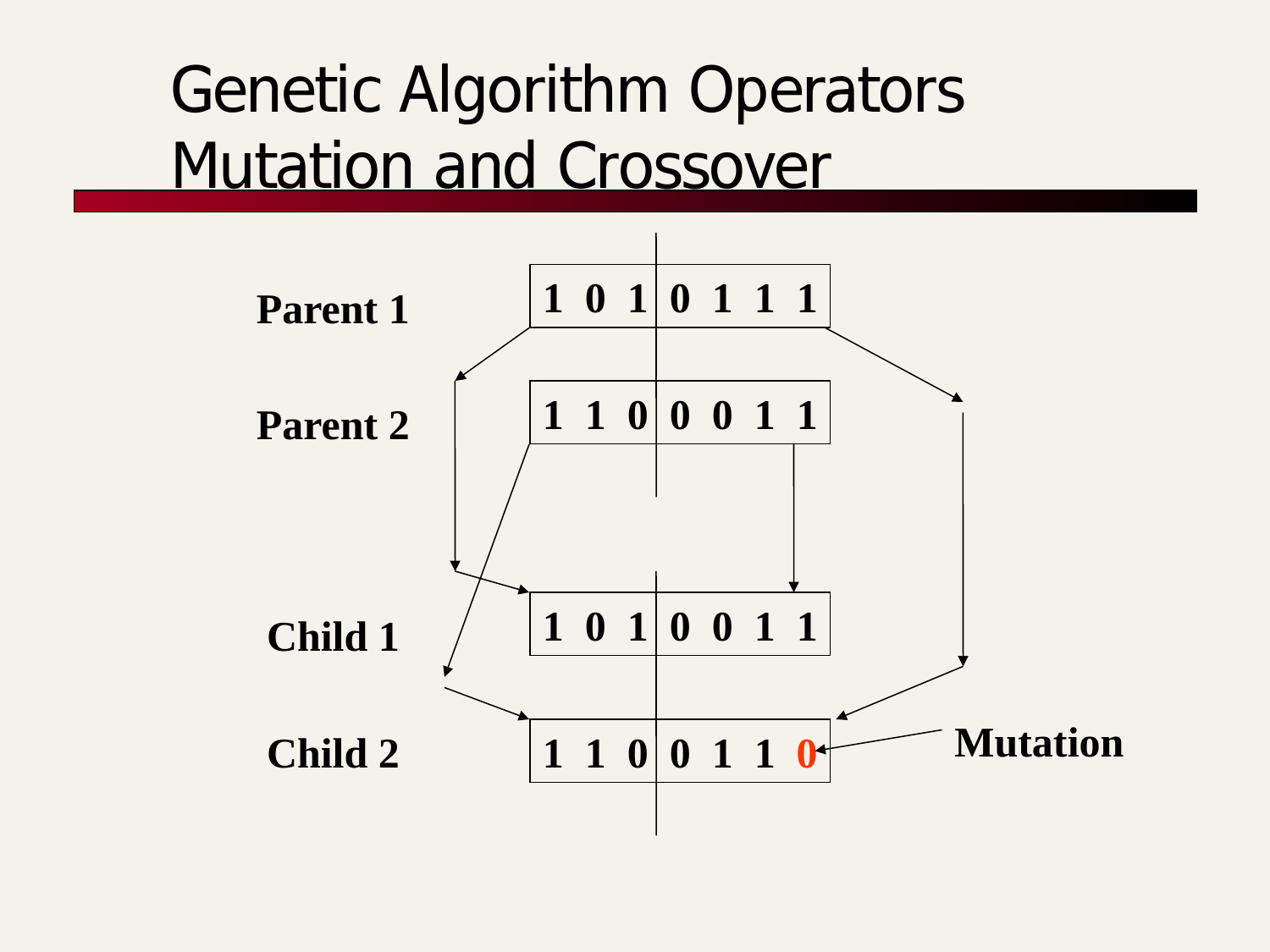

Genetic Algorithm Operators
Mutation and Crossover

1  0  1  0  1  1  1
Parent 1

1  1  0  0  0  1  1
Parent 2

1  0  1  0  0  1  1
Child 1

Mutation
Child 2
1  1  0  0  1  1  0